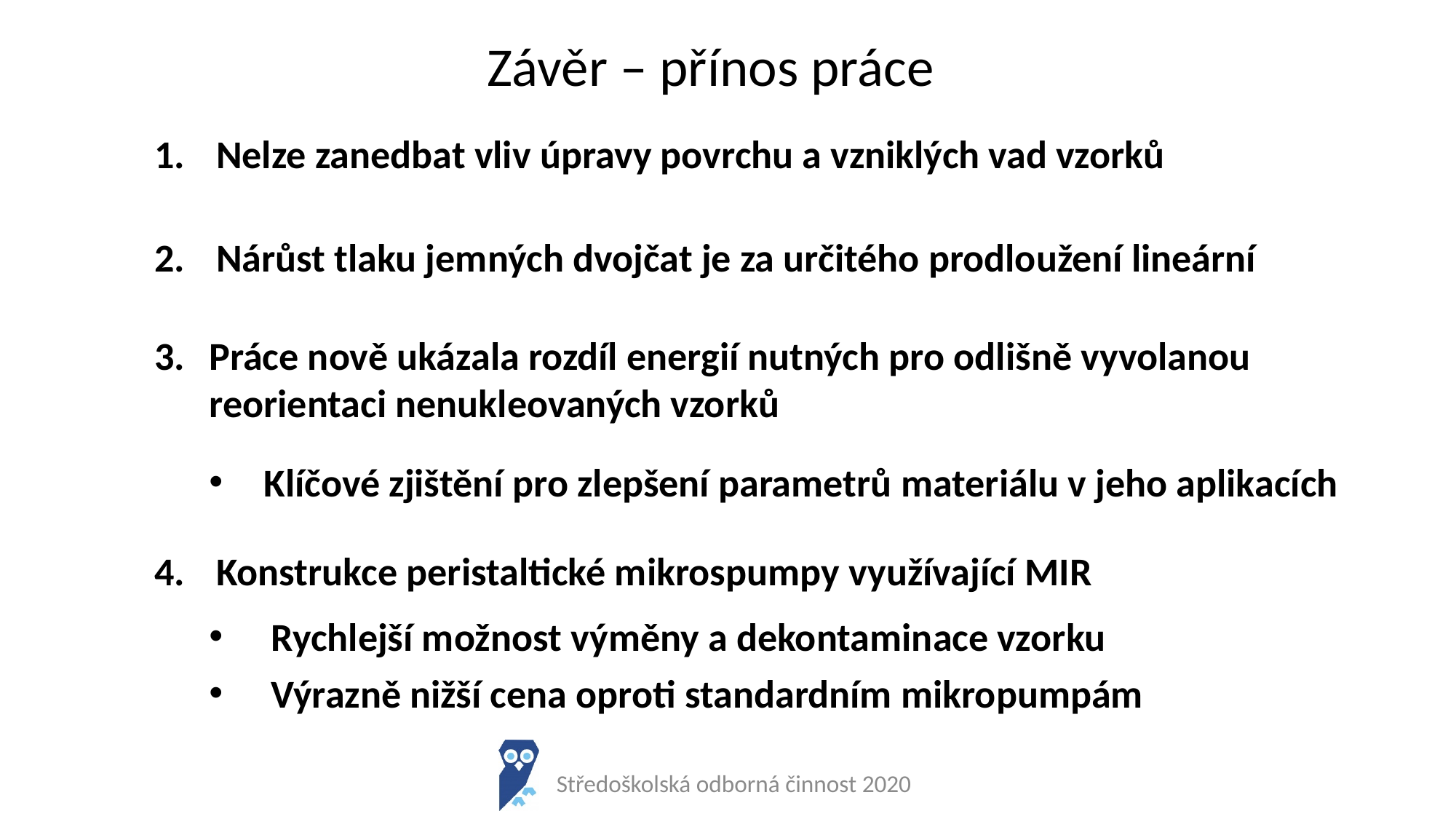

# Závěr – přínos práce
Nelze zanedbat vliv úpravy povrchu a vzniklých vad vzorků

Nárůst tlaku jemných dvojčat je za určitého prodloužení lineární

Práce nově ukázala rozdíl energií nutných pro odlišně vyvolanou reorientaci nenukleovaných vzorků
Klíčové zjištění pro zlepšení parametrů materiálu v jeho aplikacích

Konstrukce peristaltické mikrospumpy využívající MIR
Rychlejší možnost výměny a dekontaminace vzorku
Výrazně nižší cena oproti standardním mikropumpám

Středoškolská odborná činnost 2020